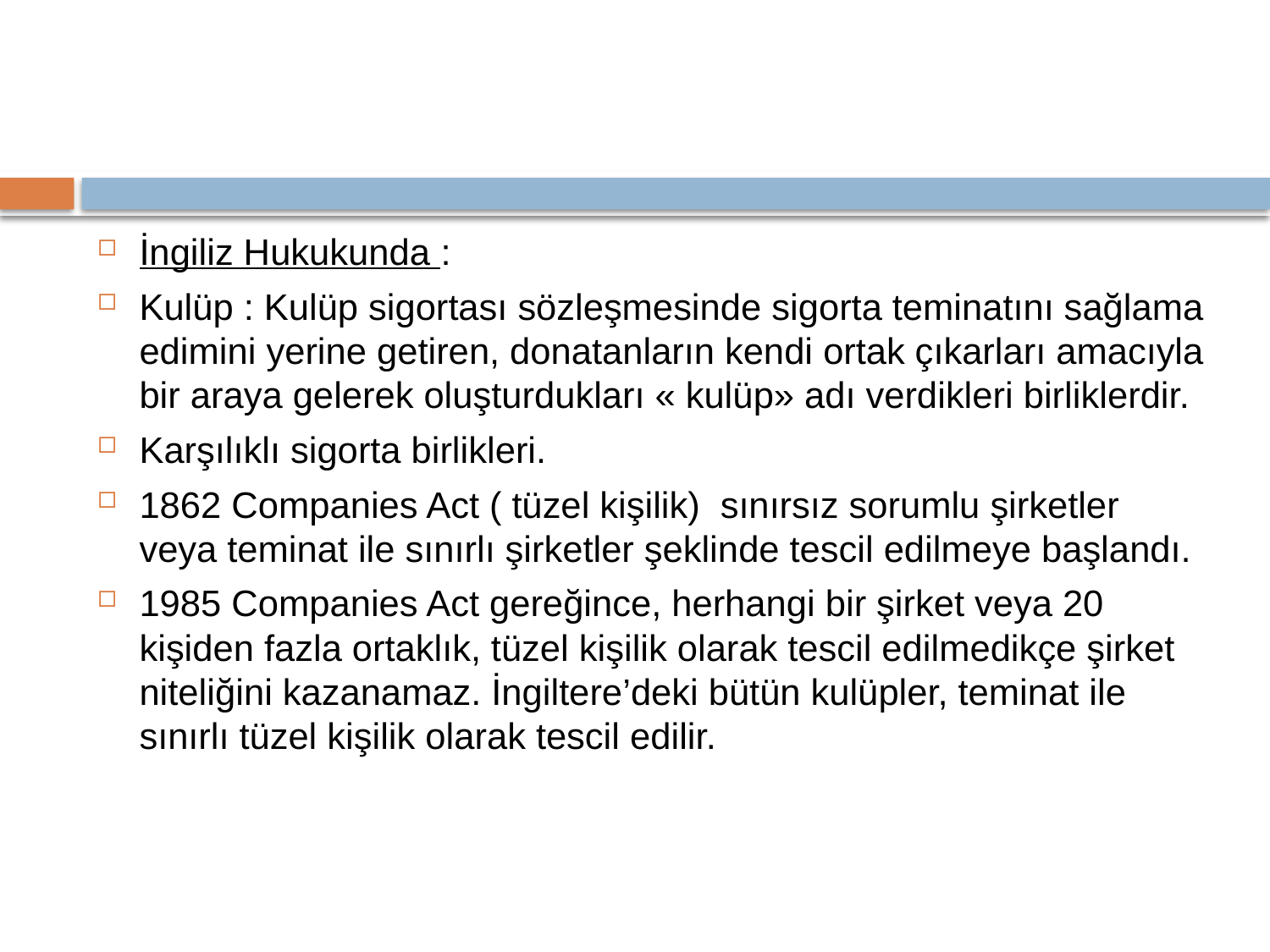

İngiliz Hukukunda :
Kulüp : Kulüp sigortası sözleşmesinde sigorta teminatını sağlama edimini yerine getiren, donatanların kendi ortak çıkarları amacıyla bir araya gelerek oluşturdukları « kulüp» adı verdikleri birliklerdir.
Karşılıklı sigorta birlikleri.
1862 Companies Act ( tüzel kişilik)  sınırsız sorumlu şirketler veya teminat ile sınırlı şirketler şeklinde tescil edilmeye başlandı.
1985 Companies Act gereğince, herhangi bir şirket veya 20 kişiden fazla ortaklık, tüzel kişilik olarak tescil edilmedikçe şirket niteliğini kazanamaz. İngiltere’deki bütün kulüpler, teminat ile sınırlı tüzel kişilik olarak tescil edilir.